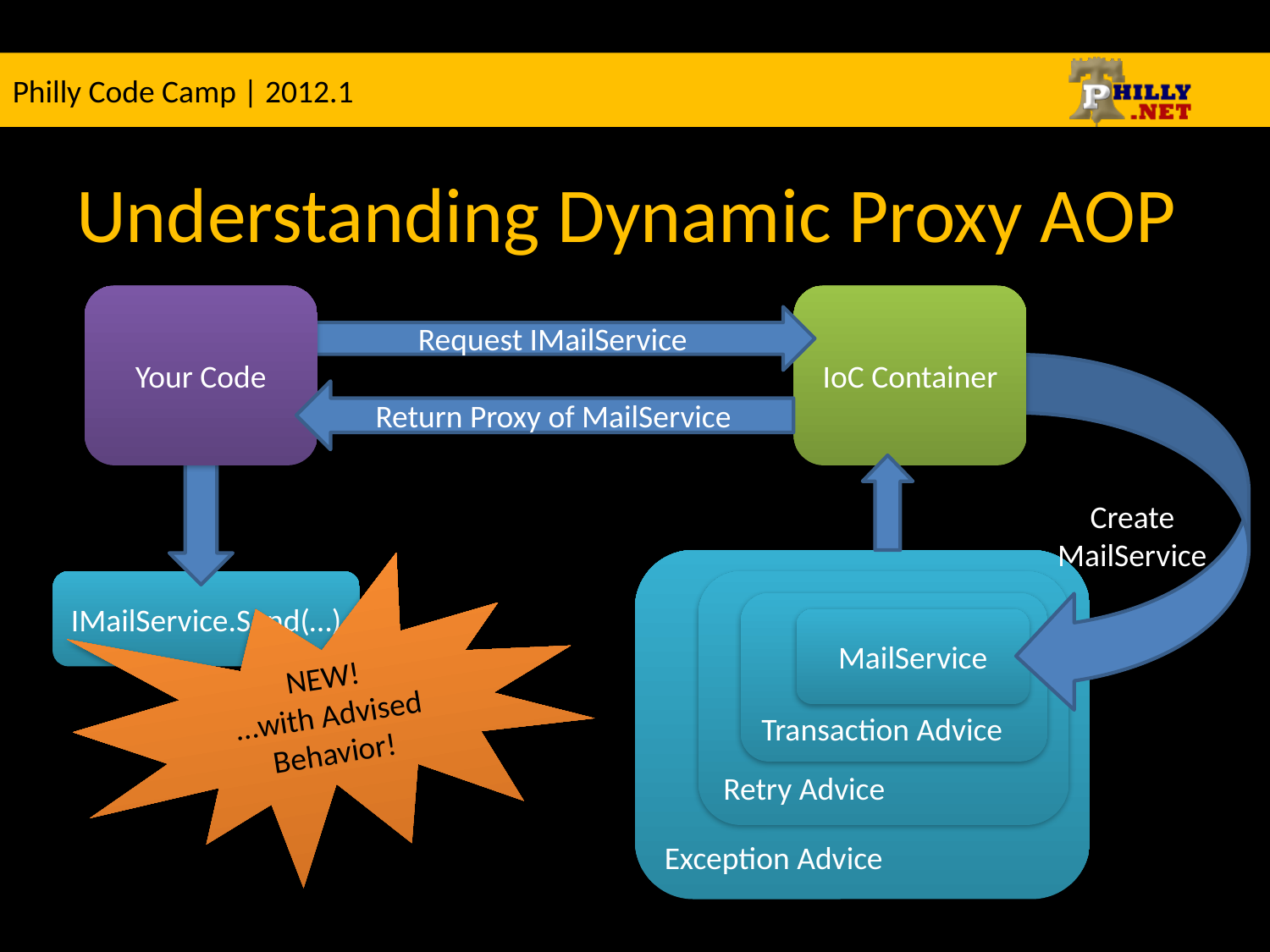

# Understanding Dynamic Proxy AOP
Your Code
IoC Container
Request IMailService
Create
MailService
Return Proxy of MailService

Exception Advice
NEW!
…with Advised Behavior!
IMailService.Send(…)
Retry Advice
Transaction Advice
MailService